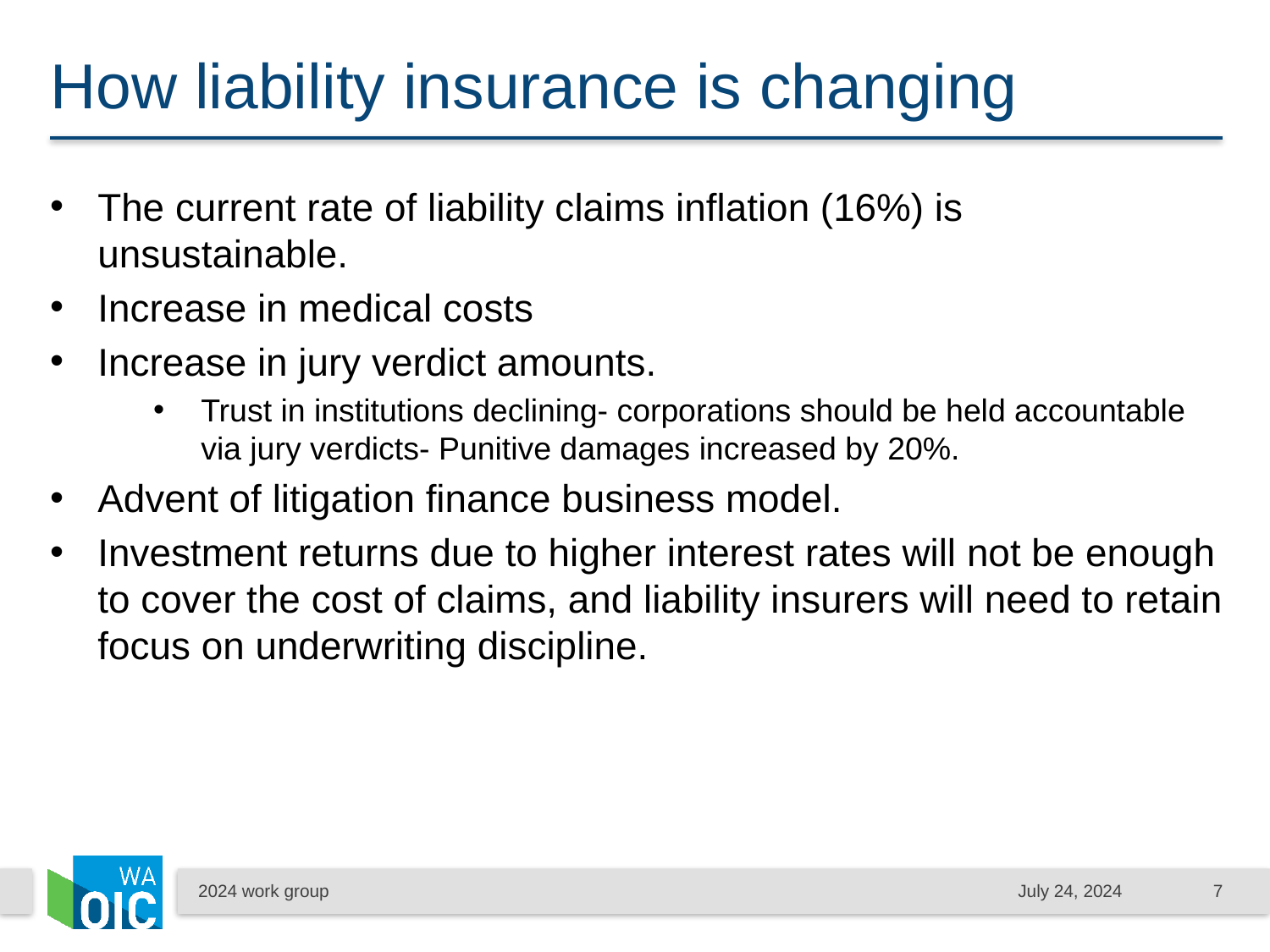

# How liability insurance is changing
The current rate of liability claims inflation (16%) is unsustainable.
Increase in medical costs
Increase in jury verdict amounts.
Trust in institutions declining- corporations should be held accountable via jury verdicts- Punitive damages increased by 20%.
Advent of litigation finance business model.
Investment returns due to higher interest rates will not be enough to cover the cost of claims, and liability insurers will need to retain focus on underwriting discipline.

2024 work group
July 24, 2024
7